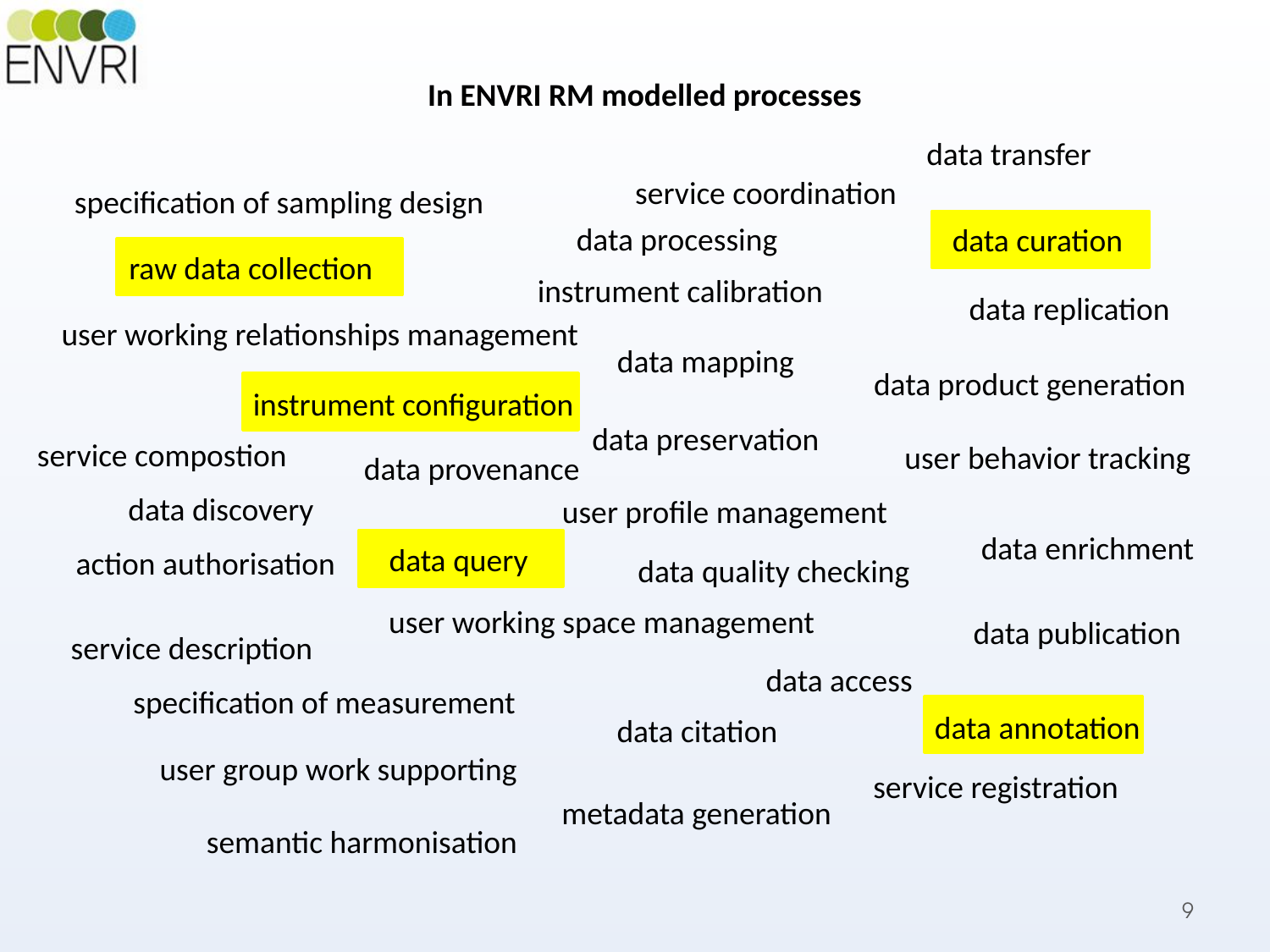

In ENVRI RM modelled processes
data transfer
service coordination
specification of sampling design

data processing
data curation

raw data collection
instrument calibration
data replication
user working relationships management
data mapping
data product generation

instrument configuration
data preservation
service compostion
user behavior tracking
data provenance
data discovery
user profile management
data enrichment

data query
action authorisation
data quality checking
user working space management
data publication
service description
data access
specification of measurement

data annotation
 data citation
user group work supporting
service registration
metadata generation
semantic harmonisation
9